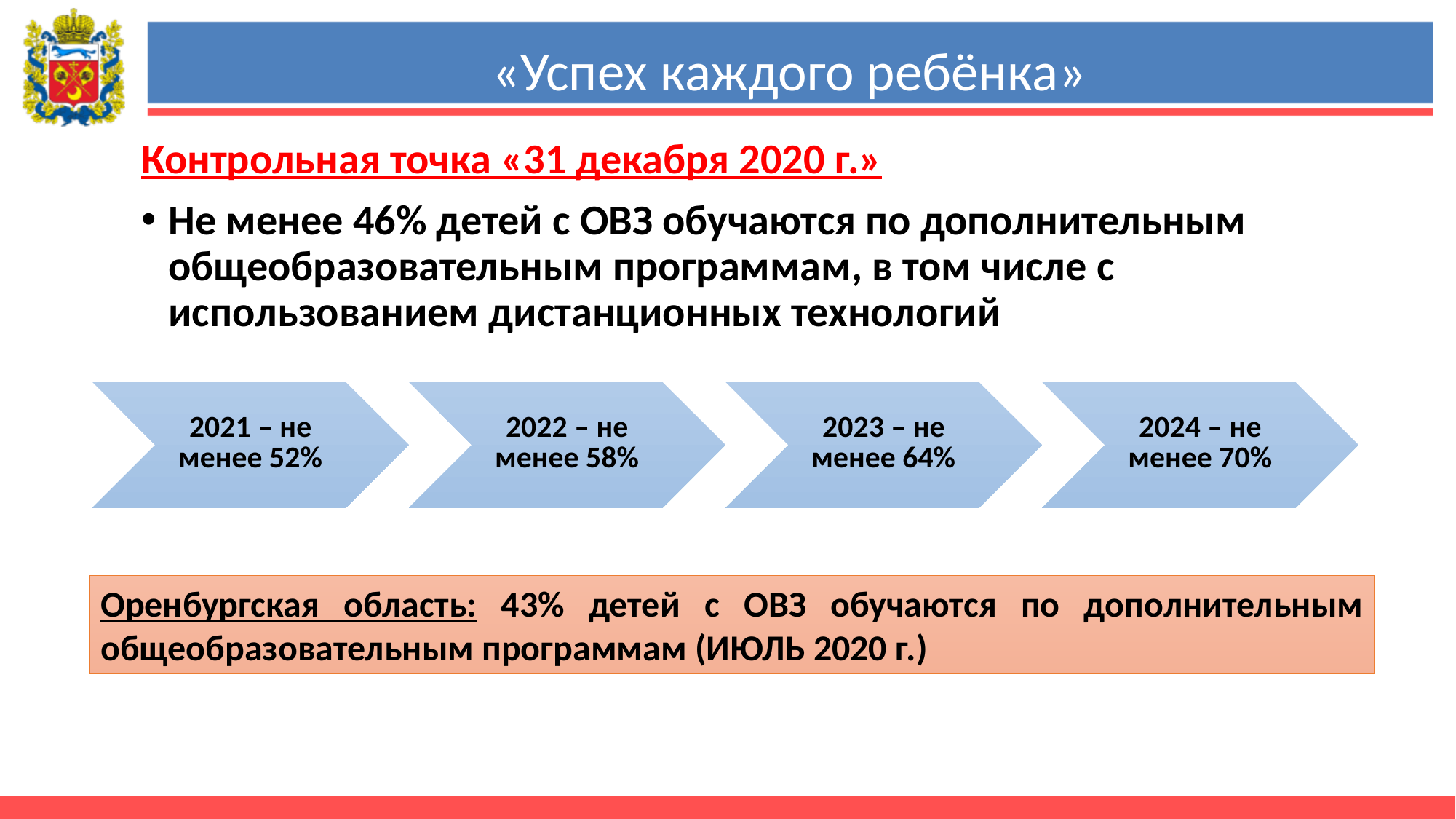

# «Успех каждого ребёнка»
Контрольная точка «31 декабря 2020 г.»
Не менее 46% детей с ОВЗ обучаются по дополнительным общеобразовательным программам, в том числе с использованием дистанционных технологий

2021 – не менее 52%
2022 – не менее 58%
2023 – не менее 64%
2024 – не менее 70%
Оренбургская область: 43% детей с ОВЗ обучаются по дополнительным общеобразовательным программам (ИЮЛЬ 2020 г.)